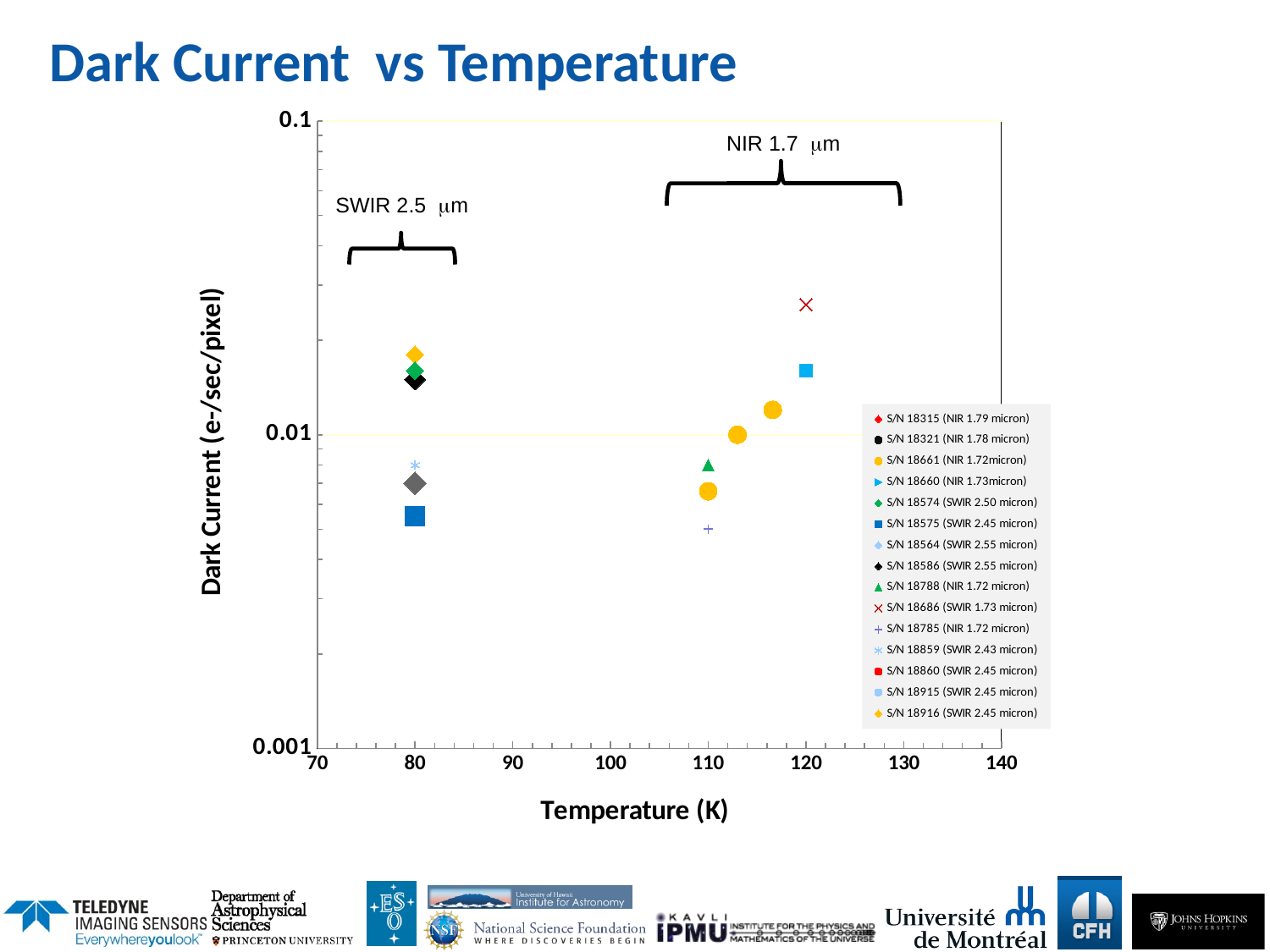

# Dark Current  vs Temperature

### Chart

| Category | S/N 18315 (NIR 1.79 micron) | S/N 18321 (NIR 1.78 micron) | S/N 18661 (NIR 1.72micron) | S/N 18660 (NIR 1.73micron) | S/N 18574 (SWIR 2.50 micron) | S/N 18575 (SWIR 2.45 micron) | S/N 18564 (SWIR 2.55 micron) | S/N 18586 (SWIR 2.55 micron) | S/N 18788 (NIR 1.72 micron) | S/N 18686 (SWIR 1.73 micron) | S/N 18785 (NIR 1.72 micron) | S/N 18859 (SWIR 2.43 micron) | S/N 18860 (SWIR 2.45 micron) | S/N 18915 (SWIR 2.45 micron) | S/N 18916 (SWIR 2.45 micron) |
|---|---|---|---|---|---|---|---|---|---|---|---|---|---|---|---|
NIR 1.7  μm
SWIR 2.5  μm

8